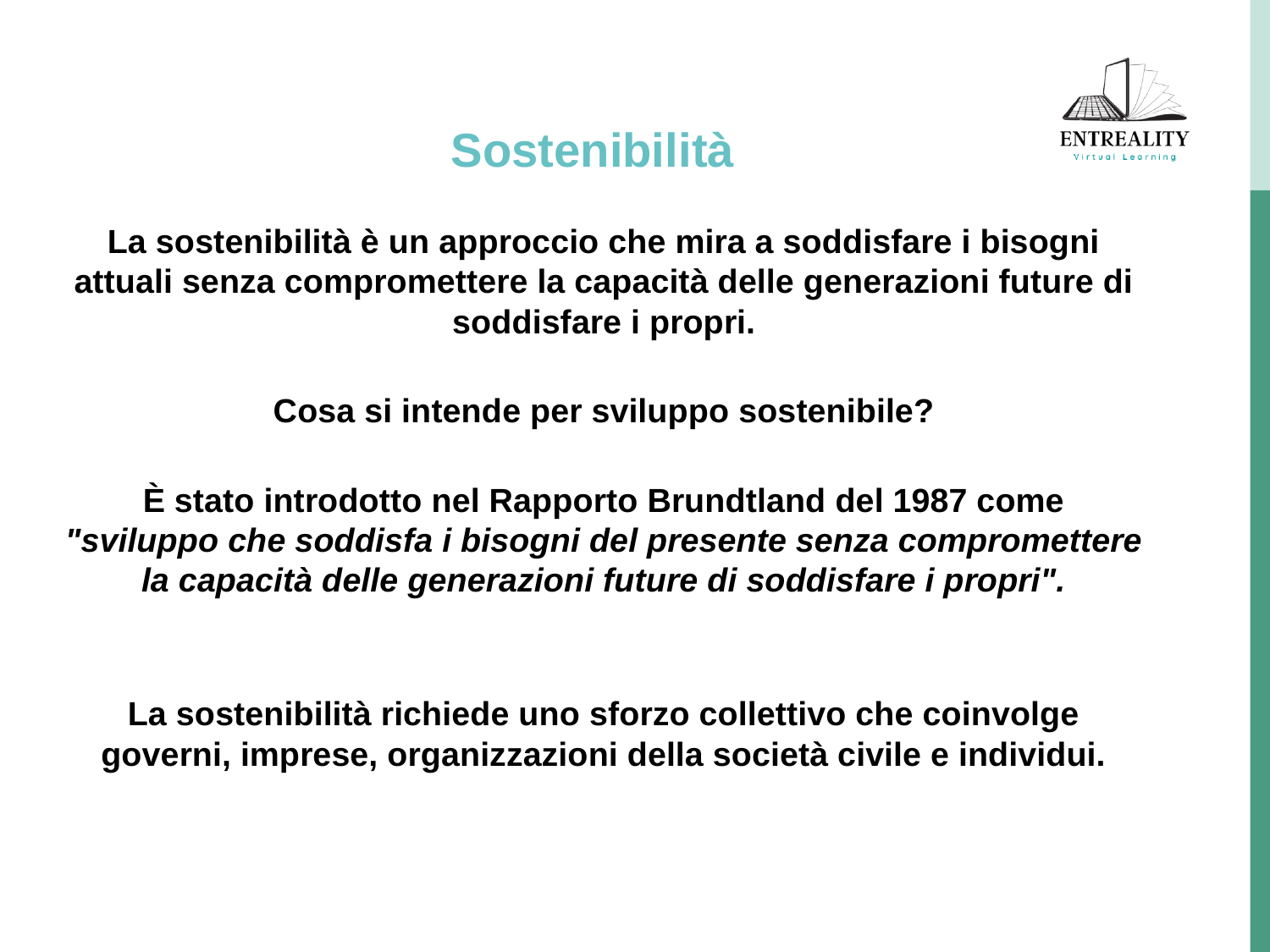

# Sostenibilità
La sostenibilità è un approccio che mira a soddisfare i bisogni attuali senza compromettere la capacità delle generazioni future di soddisfare i propri.

Cosa si intende per sviluppo sostenibile?

È stato introdotto nel Rapporto Brundtland del 1987 come "sviluppo che soddisfa i bisogni del presente senza compromettere la capacità delle generazioni future di soddisfare i propri".

La sostenibilità richiede uno sforzo collettivo che coinvolge governi, imprese, organizzazioni della società civile e individui.